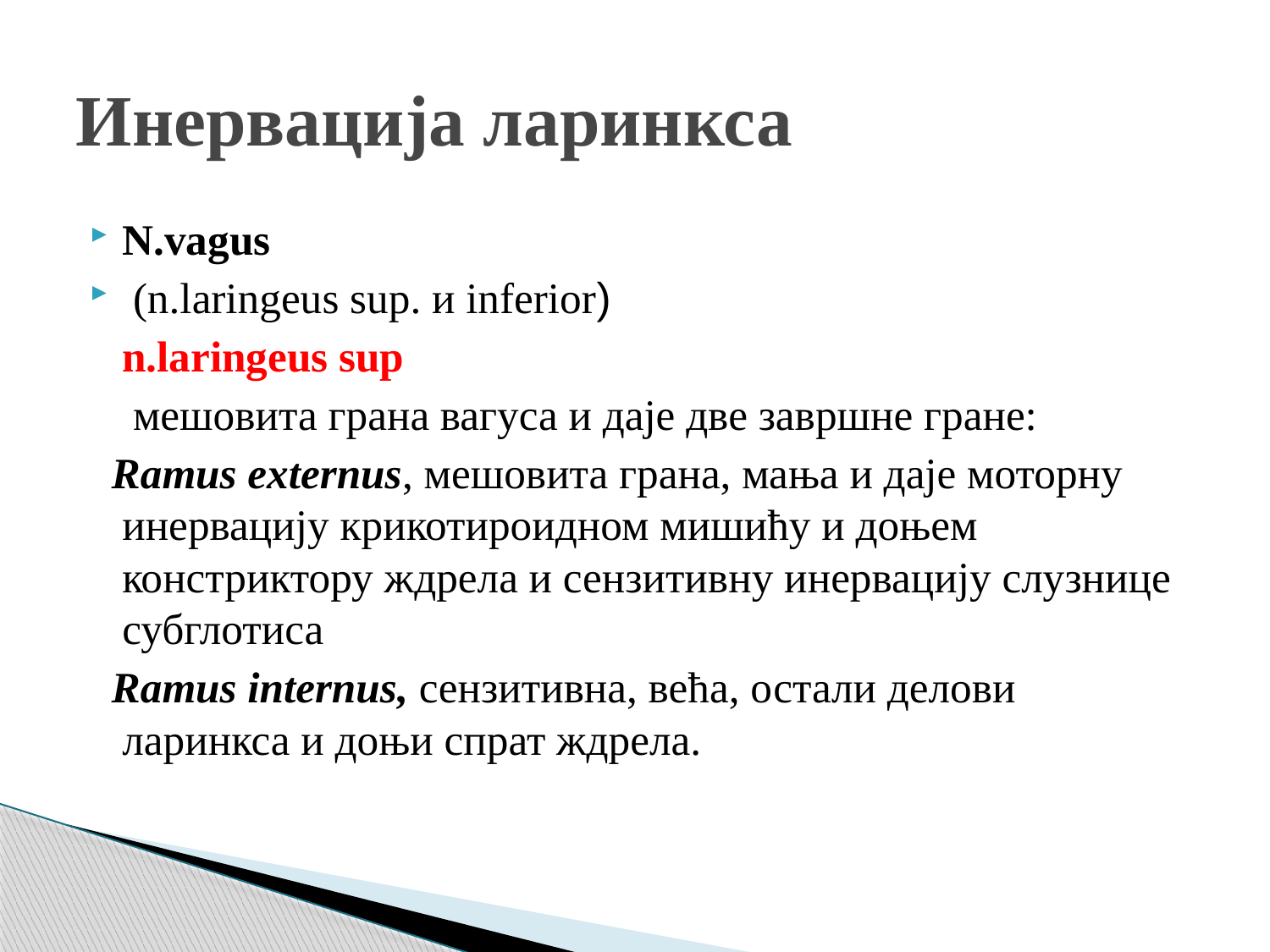

# Инервација ларинкса
N.vagus
 (n.laringeus sup. и inferior)
   n.laringeus sup
    мешовита грана вагуса и даје две завршне гране:
  Ramus externus, мешовита грана, мања и даје моторну инервацију крикотироидном мишићу и доњем констриктору ждрела и сензитивну инервацију слузнице субглотиса
  Ramus internus, сензитивна, већа, остали делови ларинкса и доњи спрат ждрела.